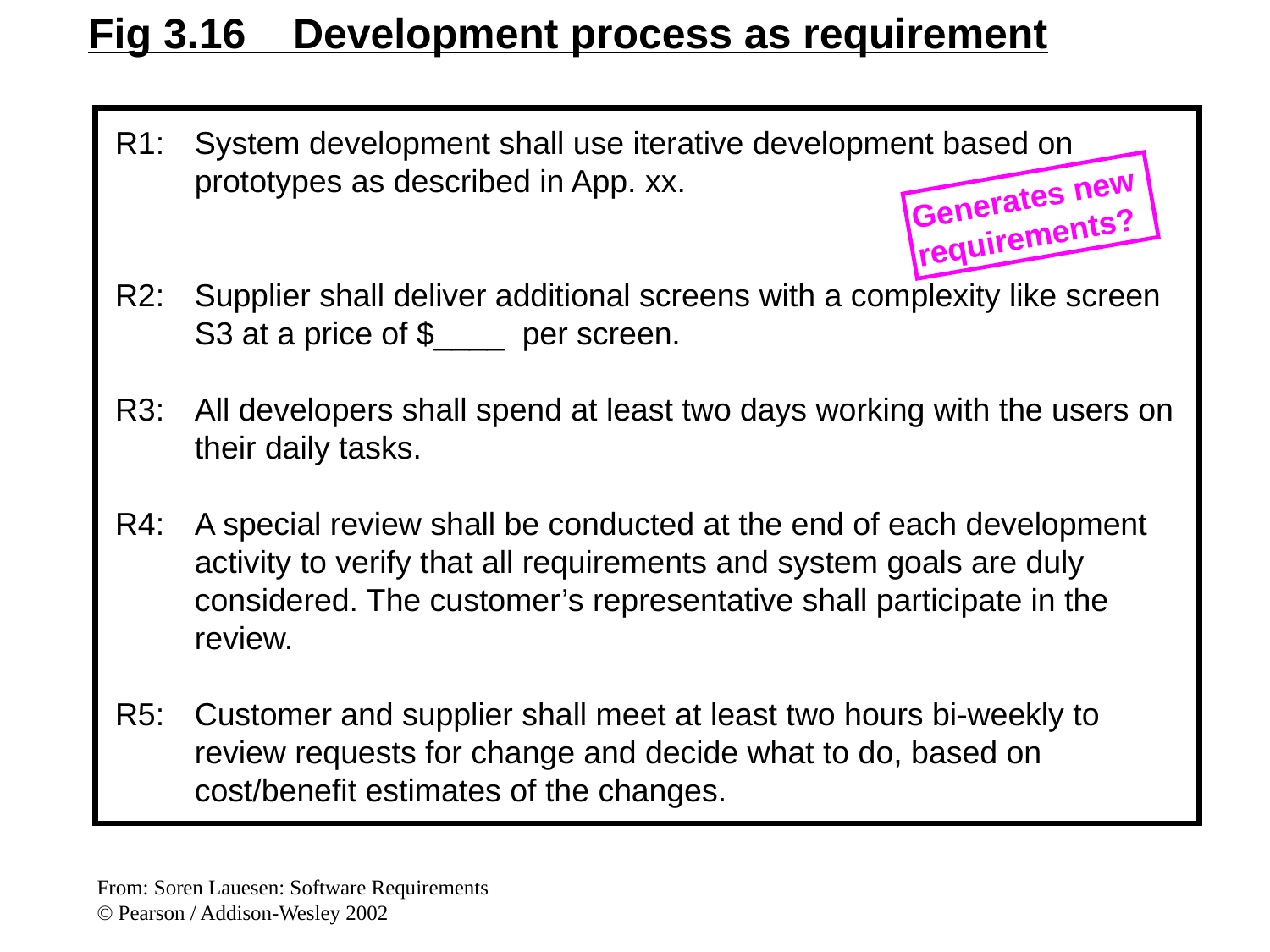

Fig 3.16    Development process as requirement
R1:	System development shall use iterative development based on prototypes as described in App. xx.

R2:	Supplier shall deliver additional screens with a complexity like screen S3 at a price of $____  per screen.

R3:	All developers shall spend at least two days working with the users on their daily tasks.

R4:	A special review shall be conducted at the end of each development activity to verify that all requirements and system goals are duly considered. The customer’s representative shall participate in the review.

R5:	Customer and supplier shall meet at least two hours bi-weekly to review requests for change and decide what to do, based on cost/benefit estimates of the changes.
Generates new
requirements?
From: Soren Lauesen: Software Requirements
© Pearson / Addison-Wesley 2002